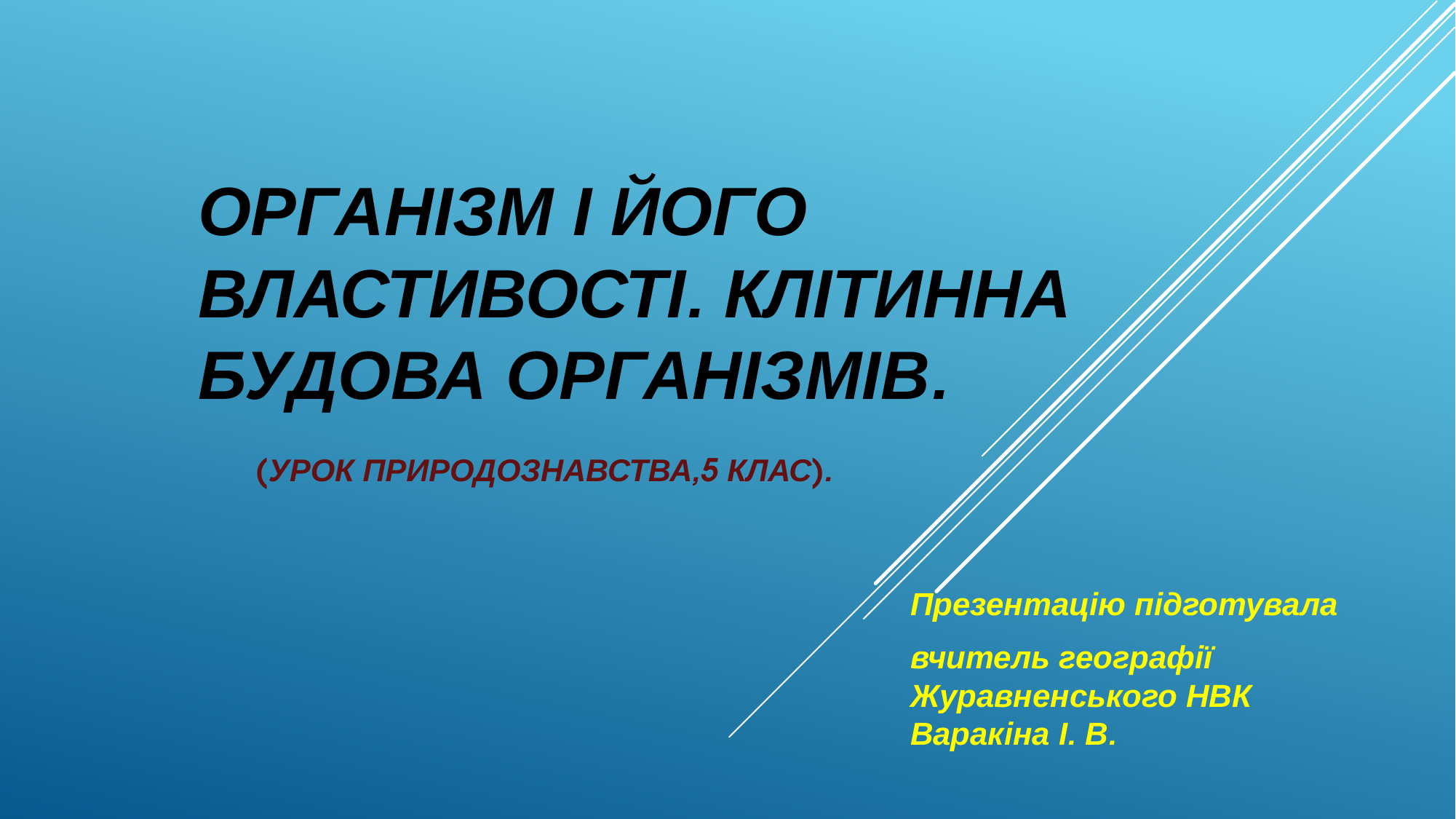

# Організм і його властивості. Клітинна будова організмів. (Урок природознавства,5 клас).
Презентацію підготувала
вчитель географії Журавненського НВК Варакіна І. В.